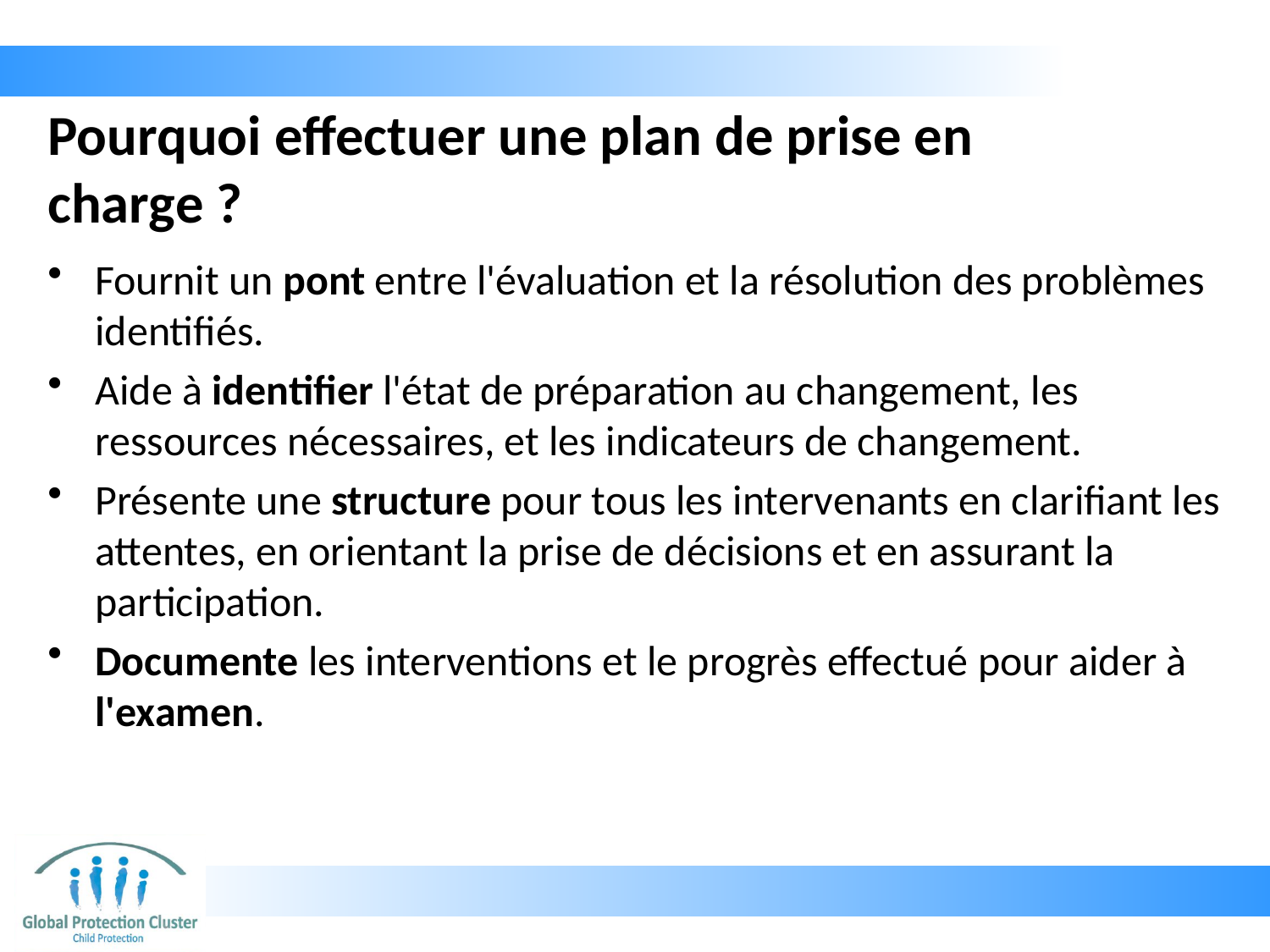

# Pourquoi effectuer une plan de prise en charge ?
Fournit un pont entre l'évaluation et la résolution des problèmes identifiés.
Aide à identifier l'état de préparation au changement, les ressources nécessaires, et les indicateurs de changement.
Présente une structure pour tous les intervenants en clarifiant les attentes, en orientant la prise de décisions et en assurant la participation.
Documente les interventions et le progrès effectué pour aider à l'examen.